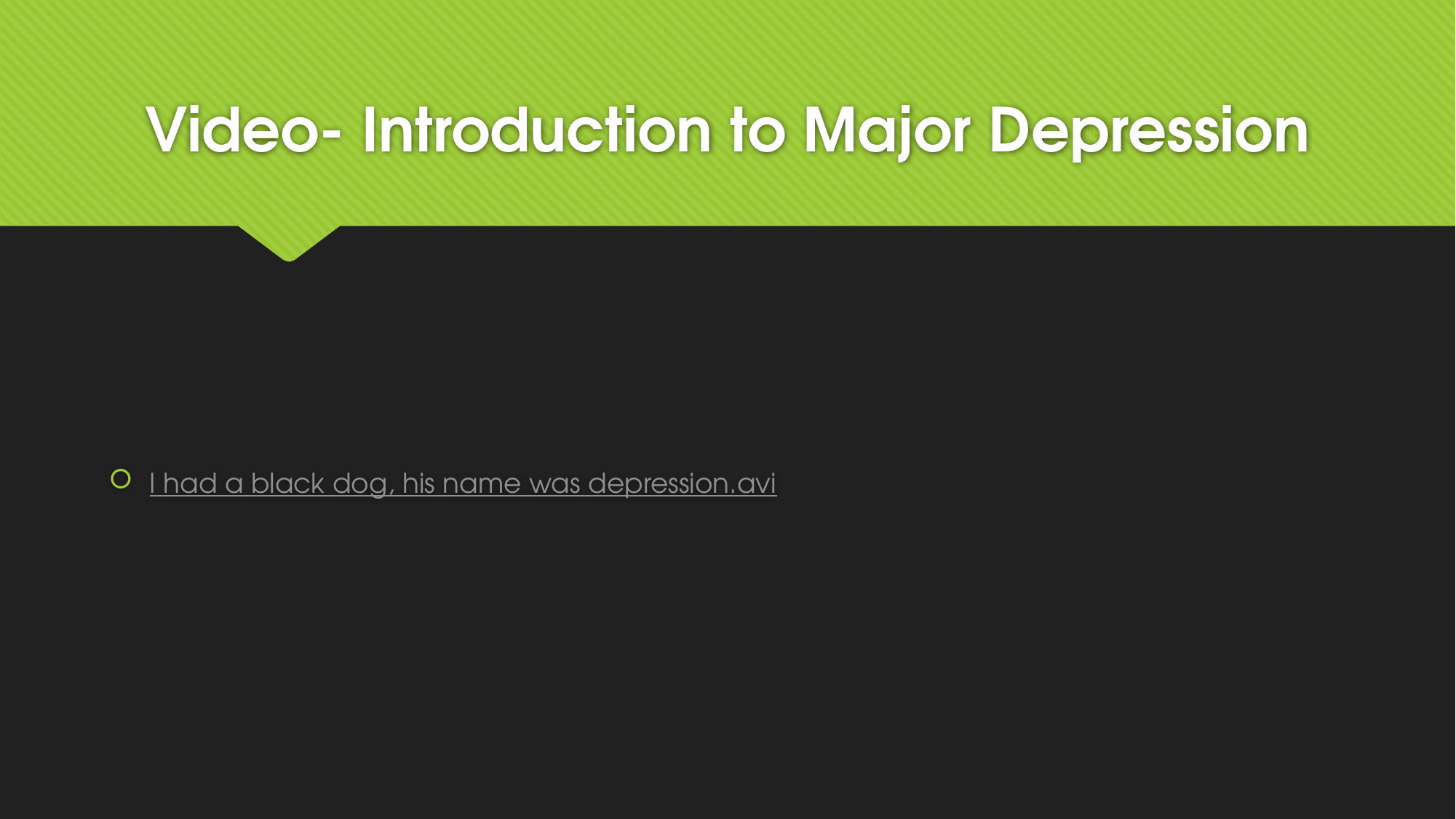

# Video- Introduction to Major Depression
I had a black dog, his name was depression.avi